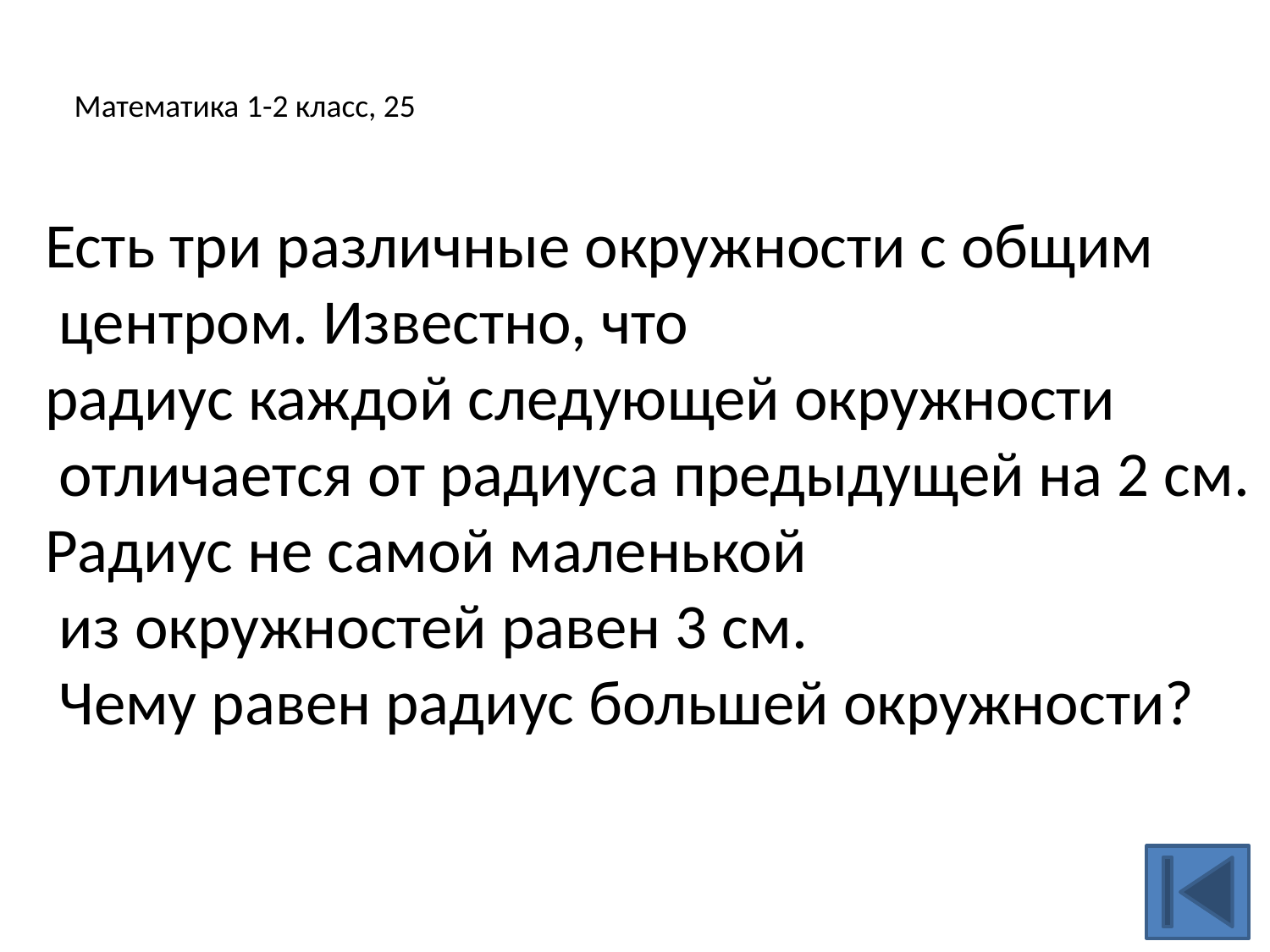

Математика 1-2 класс, 25
Есть три различные окружности с общим
 центром. Известно, что
радиус каждой следующей окружности
 отличается от радиуса предыдущей на 2 см.
Радиус не самой маленькой
 из окружностей равен 3 см.
 Чему равен радиус большей окружности?